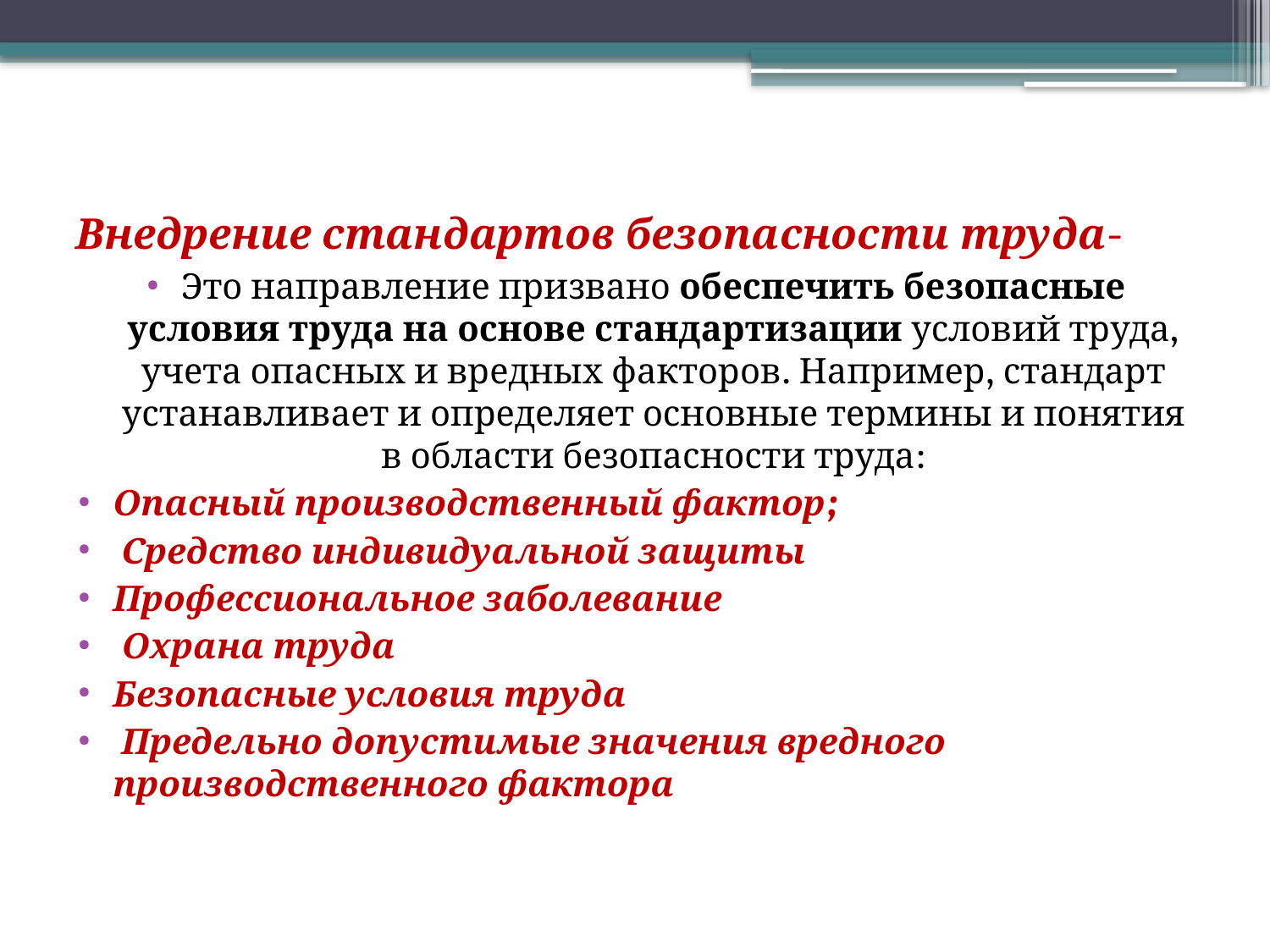

# Внедрение стандартов безопасности труда-
Это направление призвано обеспечить безопасные условия труда на основе стандартизации условий труда, учета опасных и вредных факторов. Например, стандарт устанавливает и определяет основные термины и понятия в области безопасности труда:
Опасный производственный фактор;
 Средство индивидуальной защиты
Профессиональное заболевание
 Охрана труда
Безопасные условия труда
 Предельно допустимые значения вредного производственного фактора